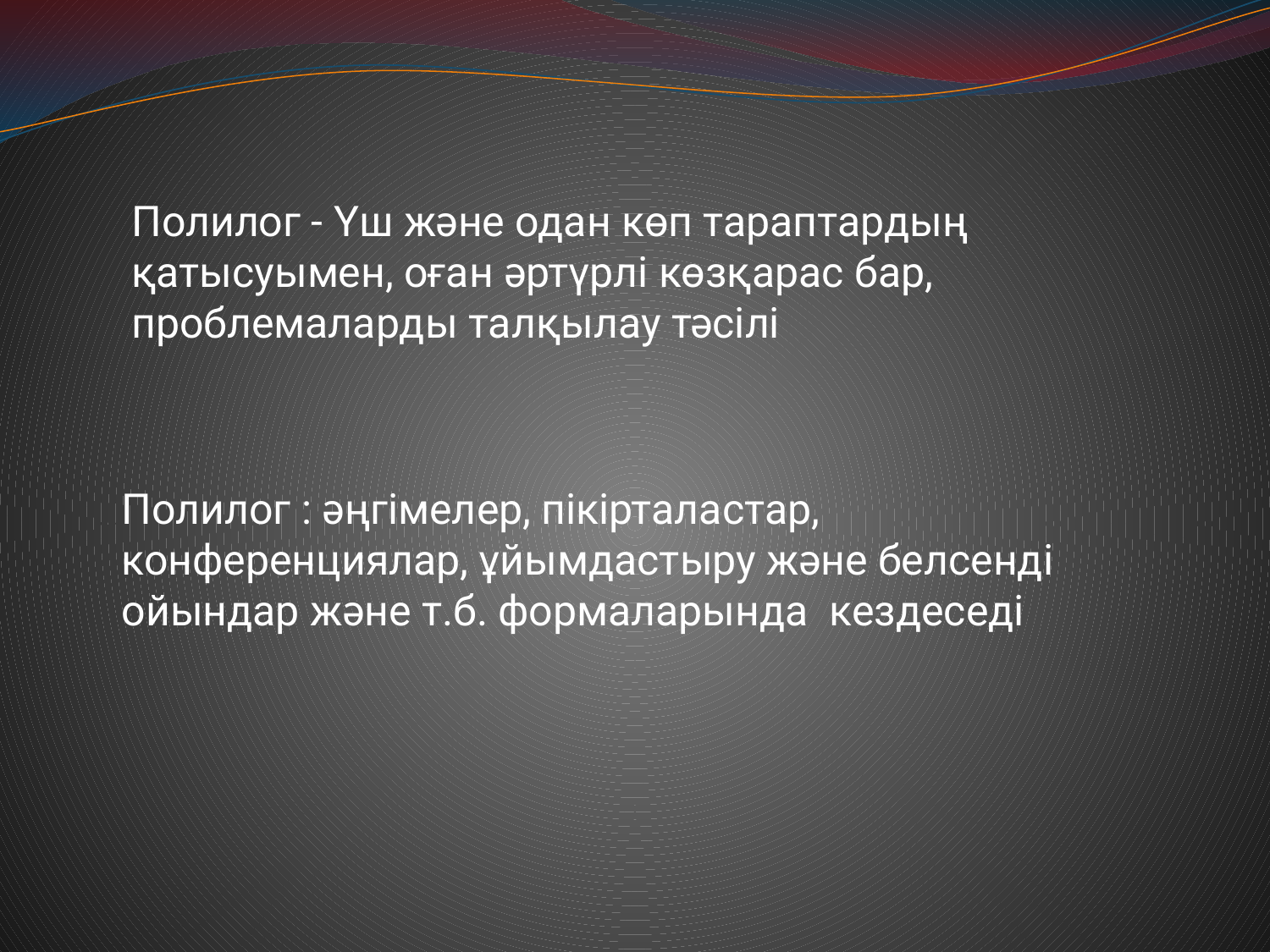

Полилог - Үш және одан көп тараптардың қатысуымен, оған әртүрлі көзқарас бар, проблемаларды талқылау тәсілі
Полилог : әңгімелер, пікірталастар, конференциялар, ұйымдастыру және белсенді ойындар және т.б. формаларында  кездеседі